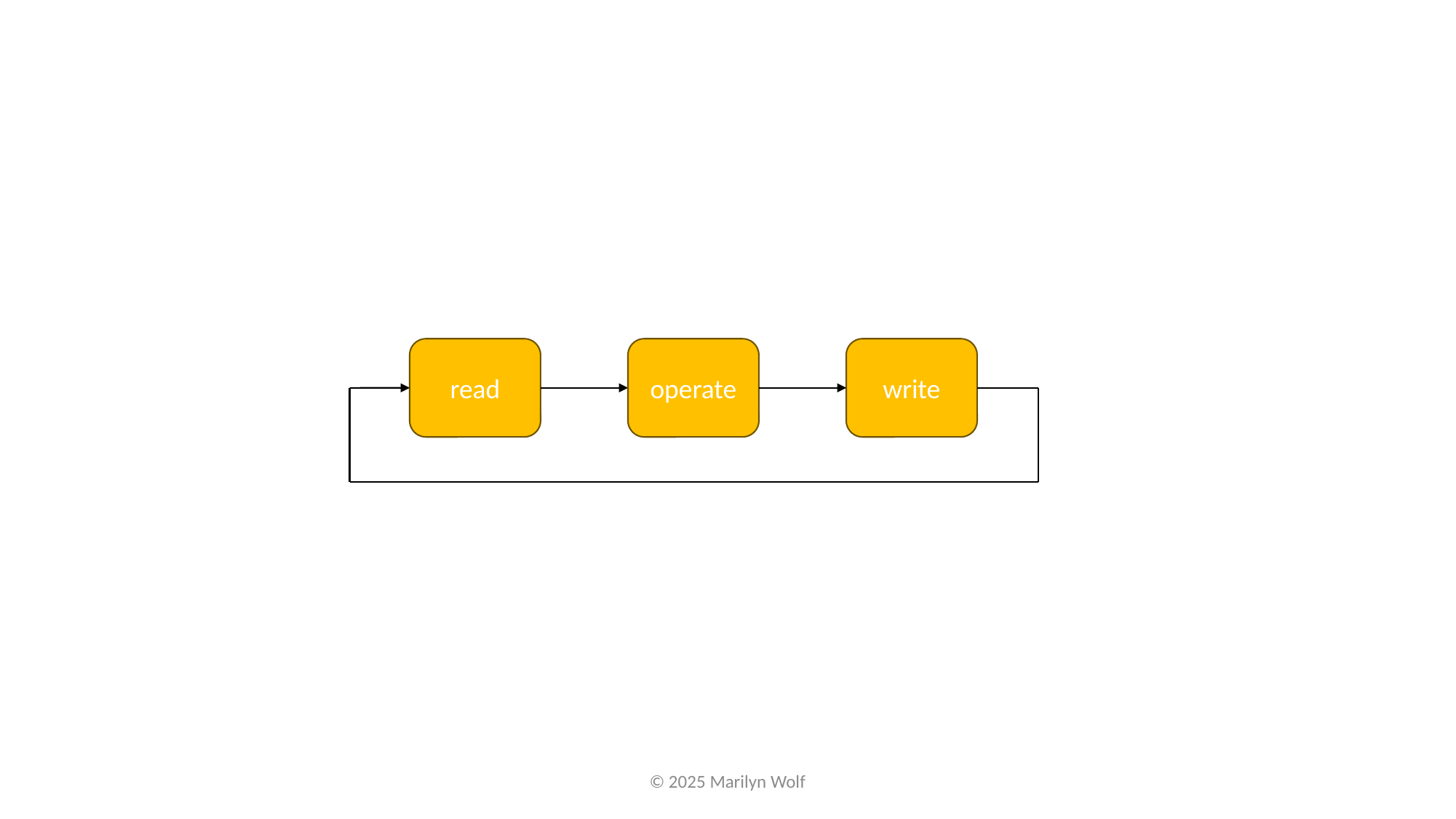

read
operate
write
© 2025 Marilyn Wolf